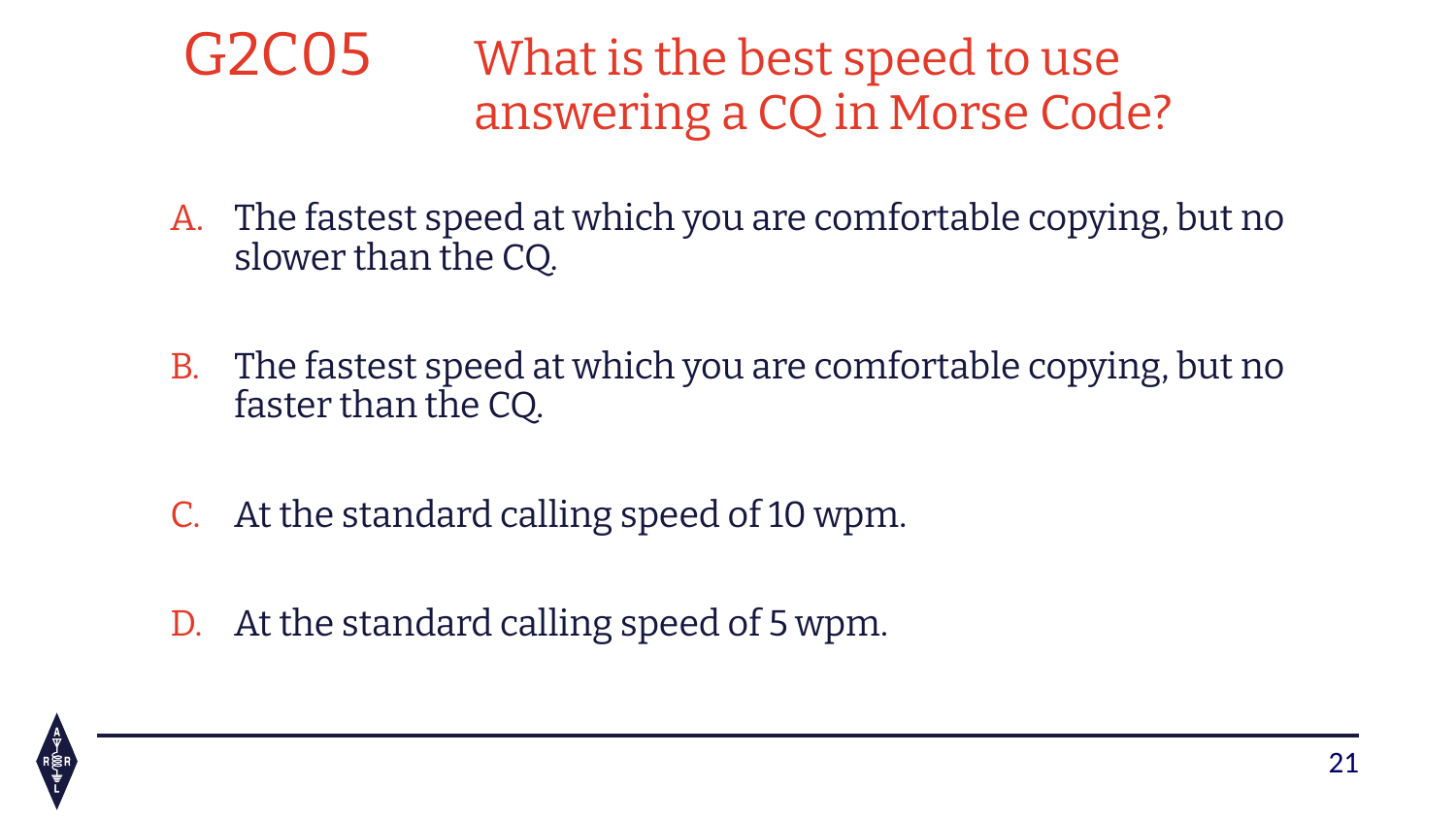

G2C05 	What is the best speed to use 			answering a CQ in Morse Code?
The fastest speed at which you are comfortable copying, but no slower than the CQ.

The fastest speed at which you are comfortable copying, but no faster than the CQ.

At the standard calling speed of 10 wpm.

At the standard calling speed of 5 wpm.

21